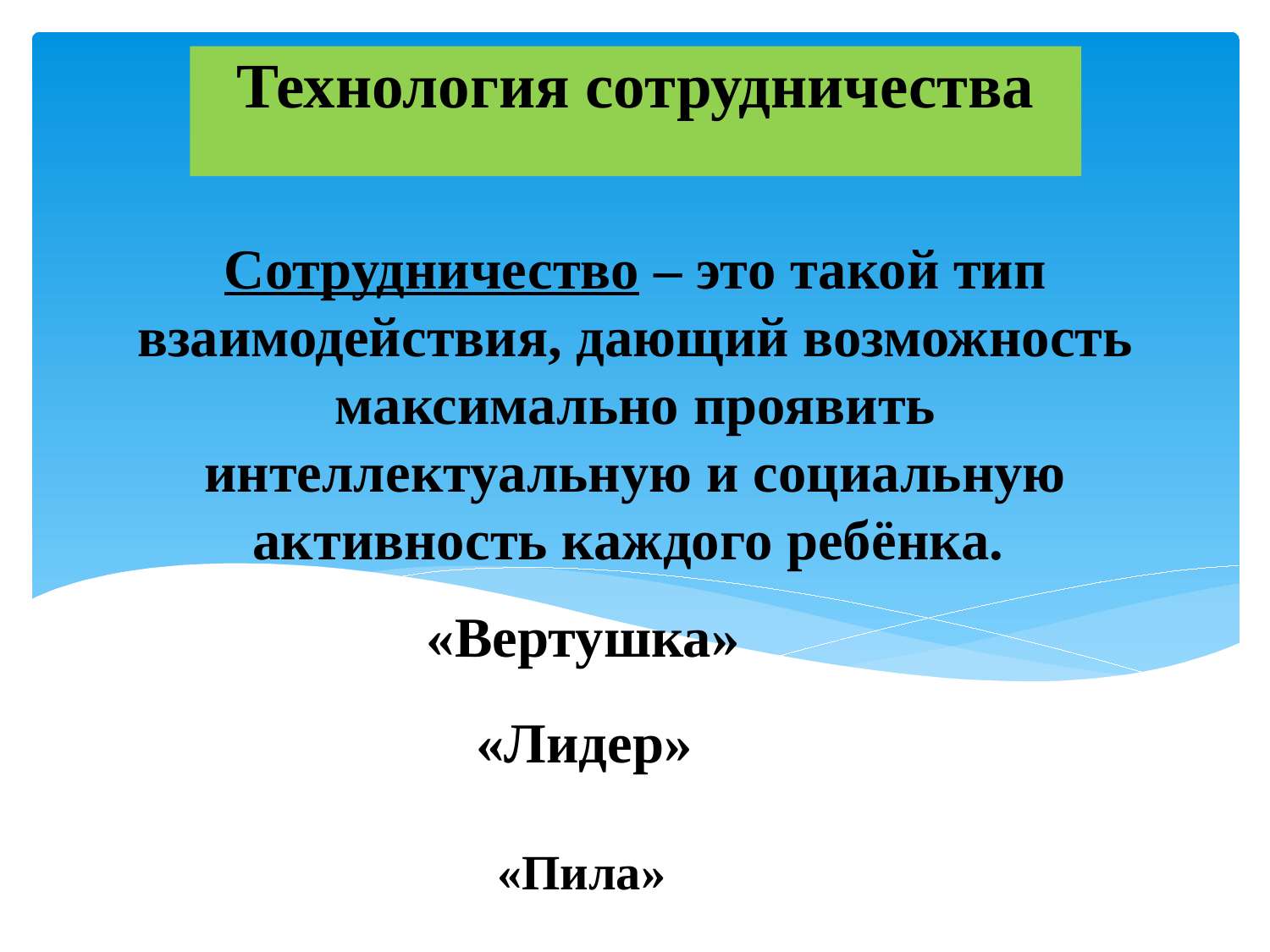

Технология сотрудничества

# Сотрудничество – это такой тип взаимодействия, дающий возможность максимально проявить интеллектуальную и социальную активность каждого ребёнка.
«Вертушка»
  «Лидер»
      «Пила»